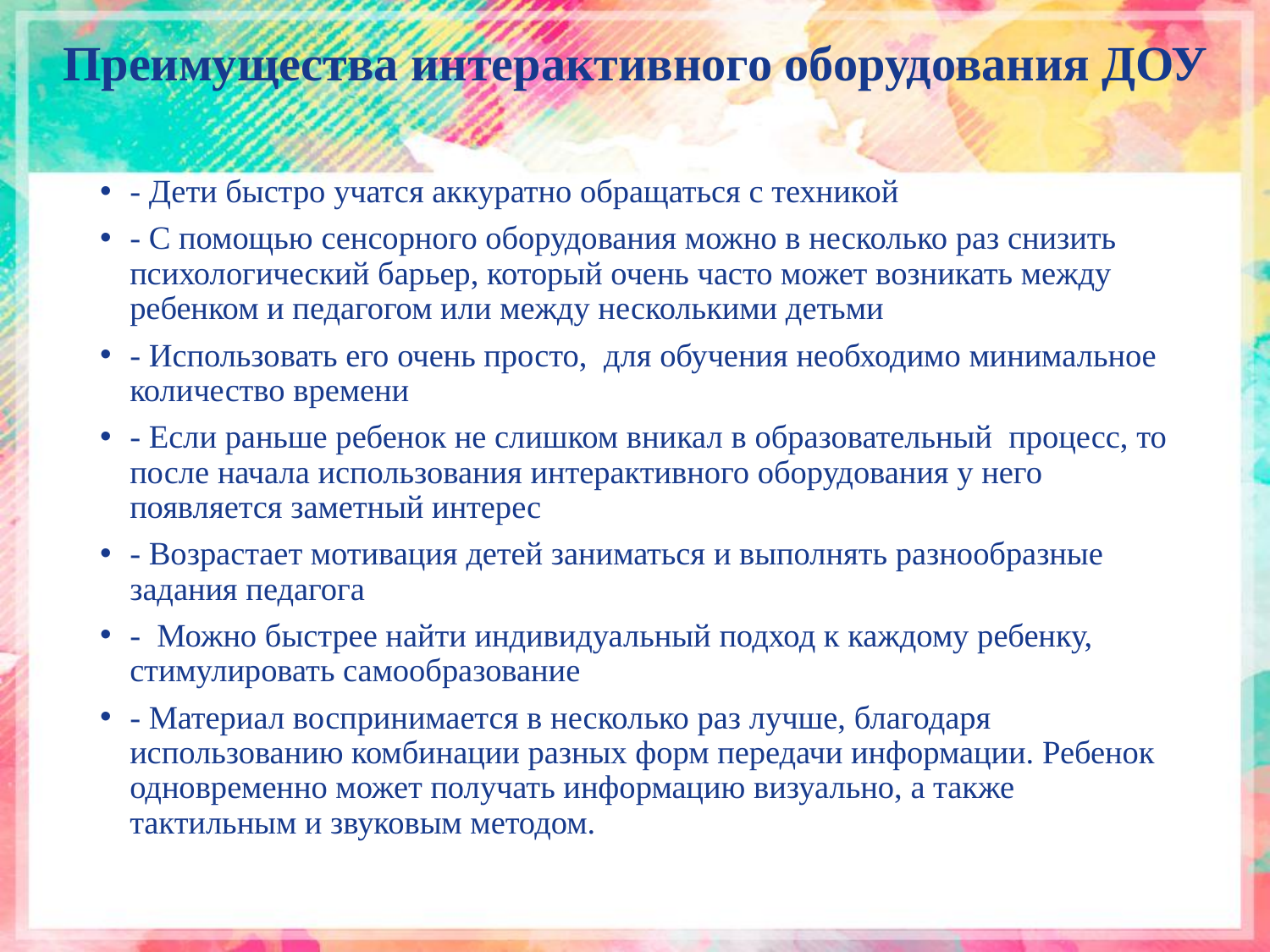

# Преимущества интерактивного оборудования ДОУ

- Дети быстро учатся аккуратно обращаться с техникой
- С помощью сенсорного оборудования можно в несколько раз снизить психологический барьер, который очень часто может возникать между ребенком и педагогом или между несколькими детьми
- Использовать его очень просто,  для обучения необходимо минимальное количество времени
- Если раньше ребенок не слишком вникал в образовательный  процесс, то после начала использования интерактивного оборудования у него появляется заметный интерес
- Возрастает мотивация детей заниматься и выполнять разнообразные задания педагога
-  Можно быстрее найти индивидуальный подход к каждому ребенку, стимулировать самообразование
- Материал воспринимается в несколько раз лучше, благодаря использованию комбинации разных форм передачи информации. Ребенок одновременно может получать информацию визуально, а также тактильным и звуковым методом.